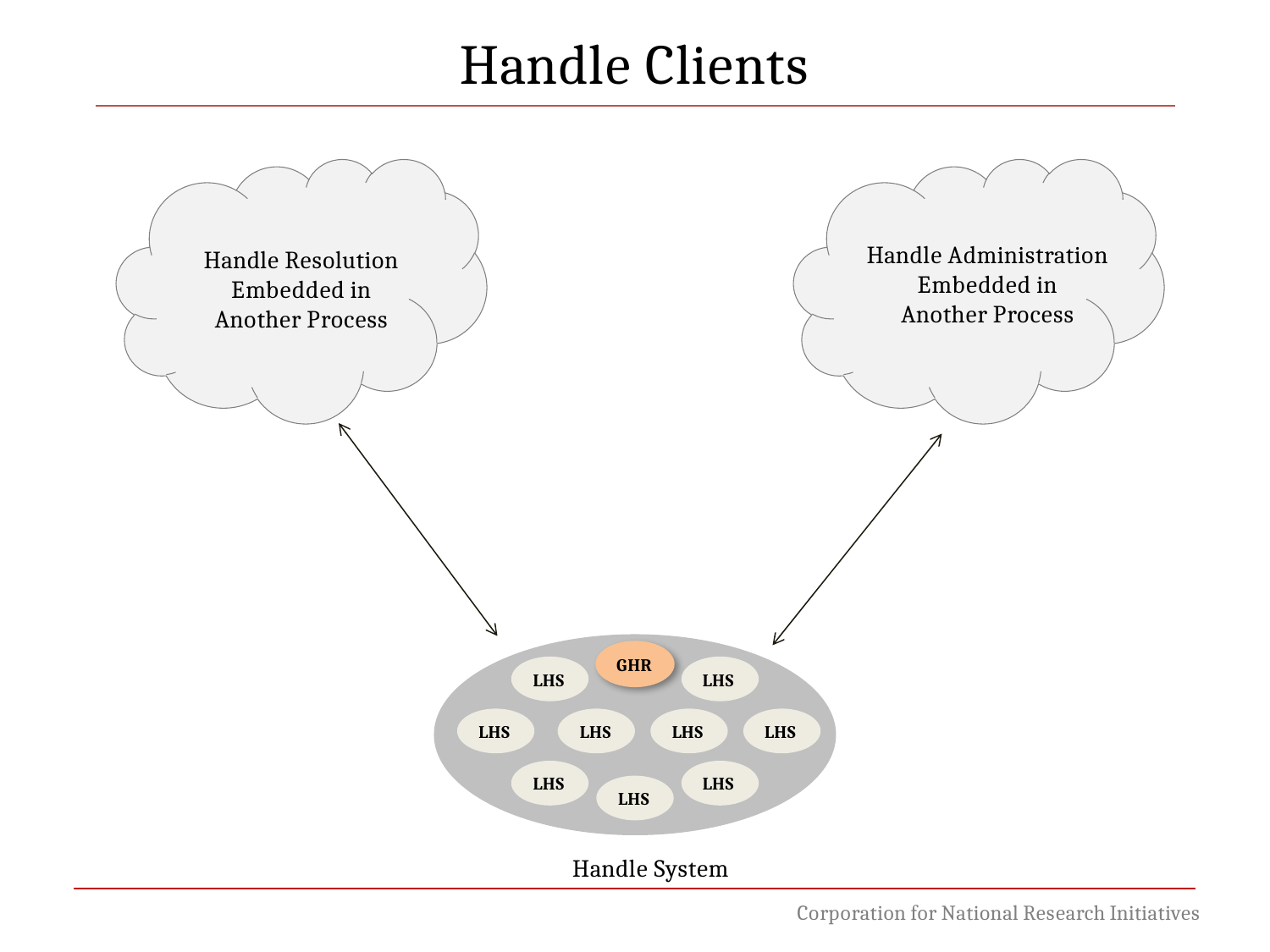

Handle Clients

Handle Resolution
Embedded in
Another Process

Handle Administration
Embedded in
Another Process

GHR

LHS

LHS

LHS

LHS

LHS

LHS

LHS

LHS

LHS
Handle System